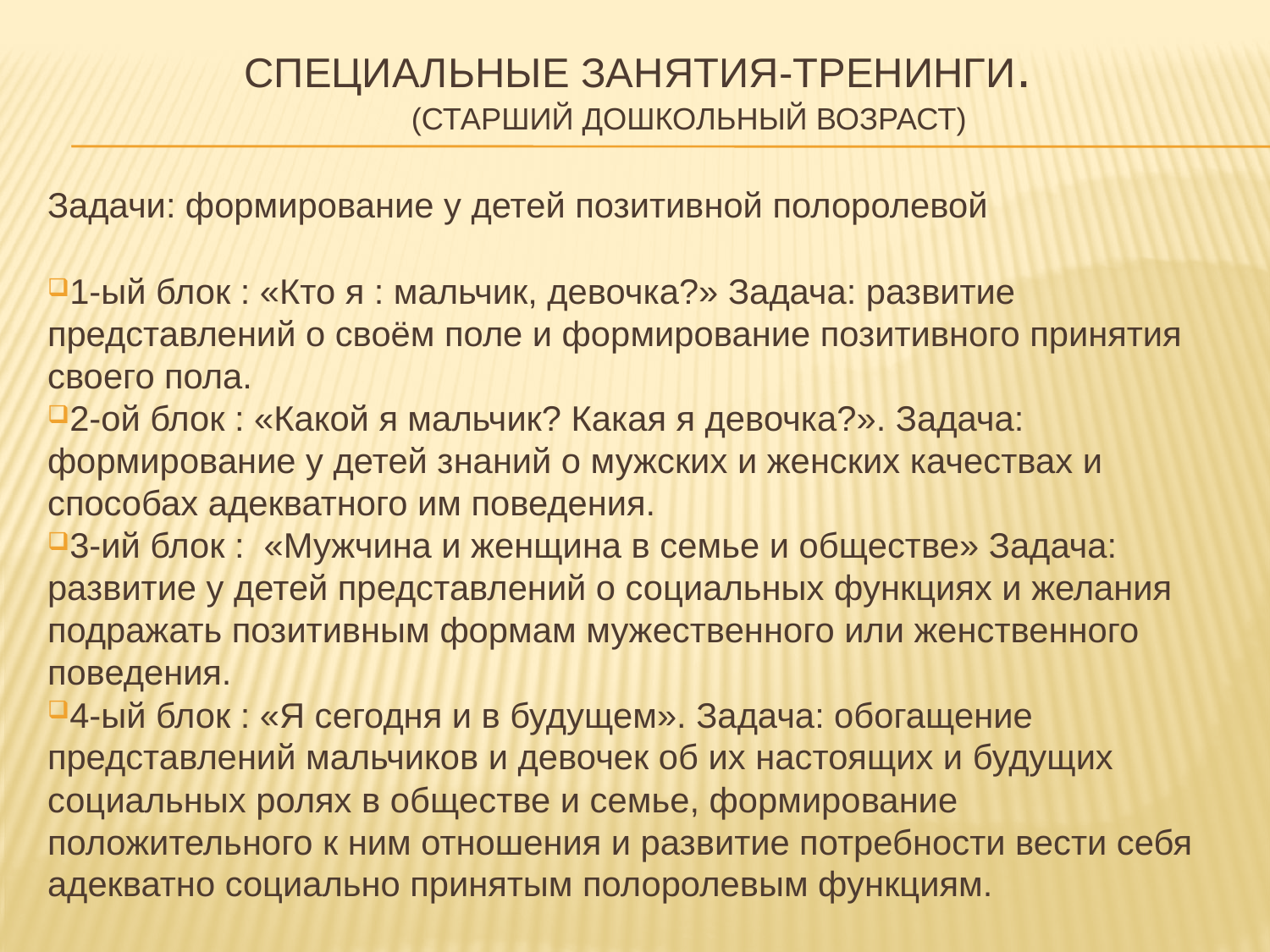

# Специальные занятия-тренинги. (старший дошкольный возраст)
Задачи: формирование у детей позитивной полоролевой

идентичности.
1-ый блок : «Кто я : мальчик, девочка?» Задача: развитие представлений о своём поле и формирование позитивного принятия своего пола.
2-ой блок : «Какой я мальчик? Какая я девочка?». Задача: формирование у детей знаний о мужских и женских качествах и способах адекватного им поведения.
3-ий блок :  «Мужчина и женщина в семье и обществе» Задача: развитие у детей представлений о социальных функциях и желания подражать позитивным формам мужественного или женственного поведения.
4-ый блок : «Я сегодня и в будущем». Задача: обогащение представлений мальчиков и девочек об их настоящих и будущих социальных ролях в обществе и семье, формирование положительного к ним отношения и развитие потребности вести себя адекватно социально принятым полоролевым функциям.